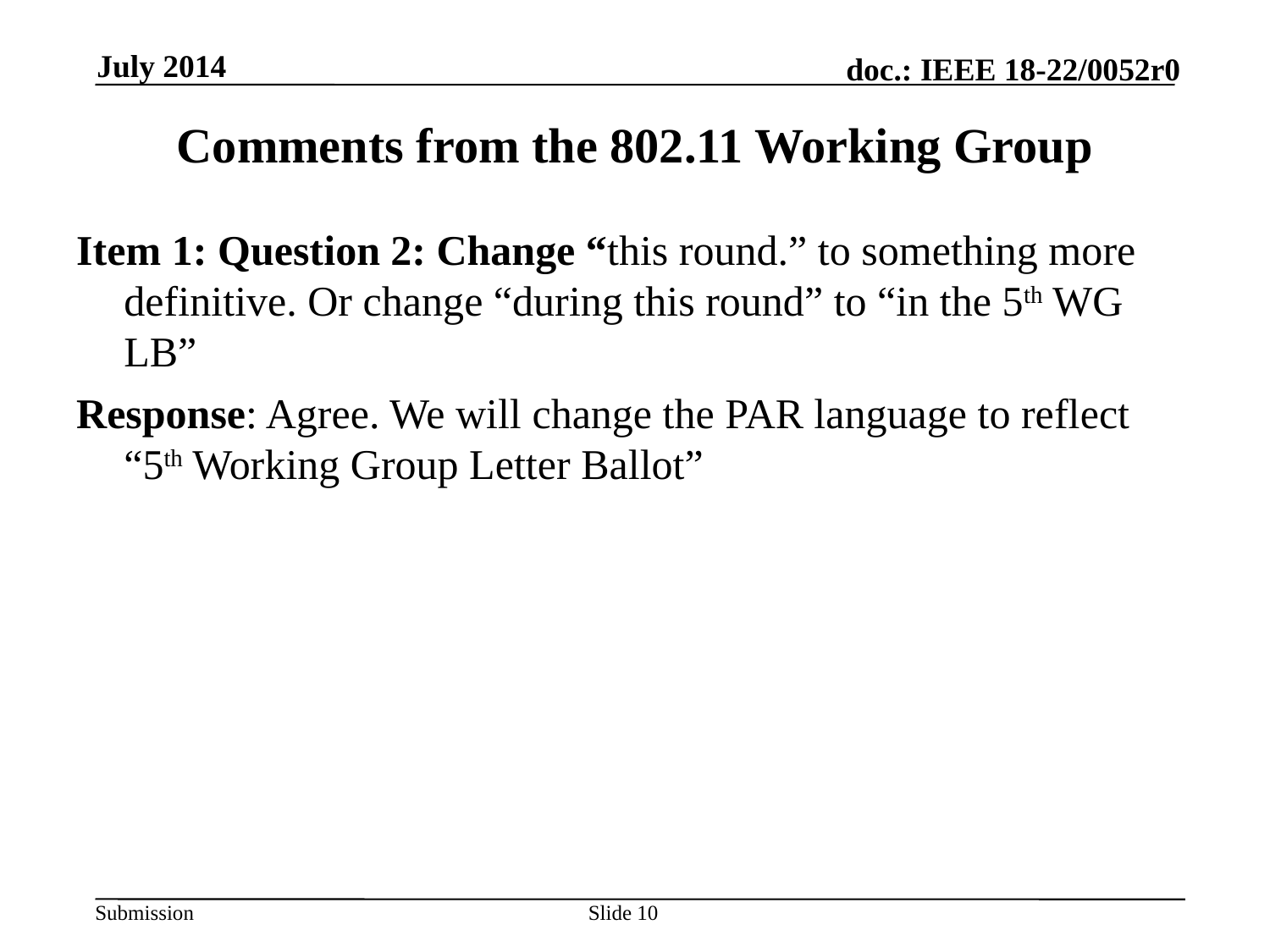

July 2014
# Comments from the 802.11 Working Group
Item 1: Question 2: Change “this round.” to something more definitive. Or change “during this round” to “in the 5th WG LB”
Response: Agree. We will change the PAR language to reflect “5th Working Group Letter Ballot”

Slide 10